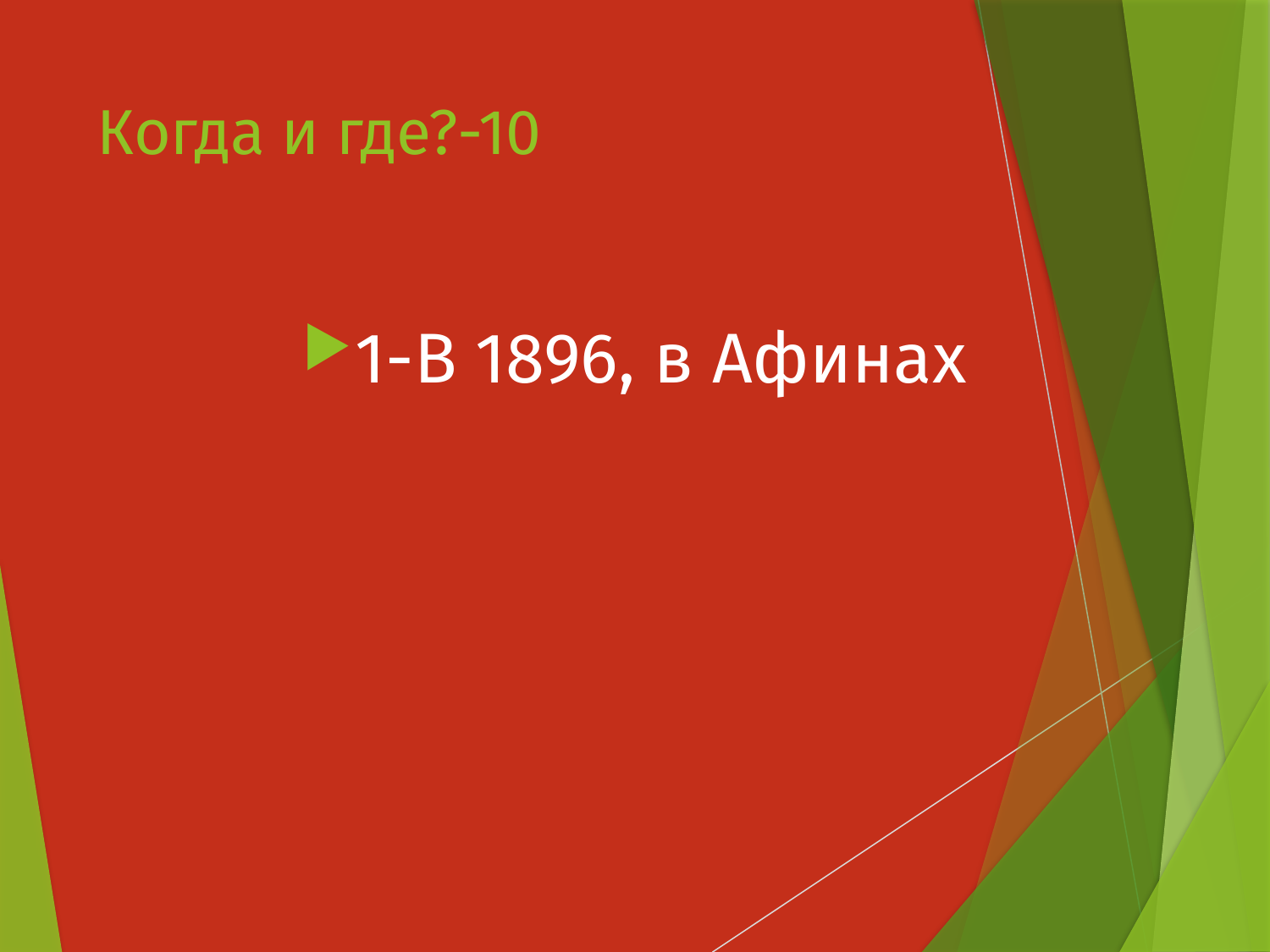

# Когда и где?-10
1-В 1896, в Афинах